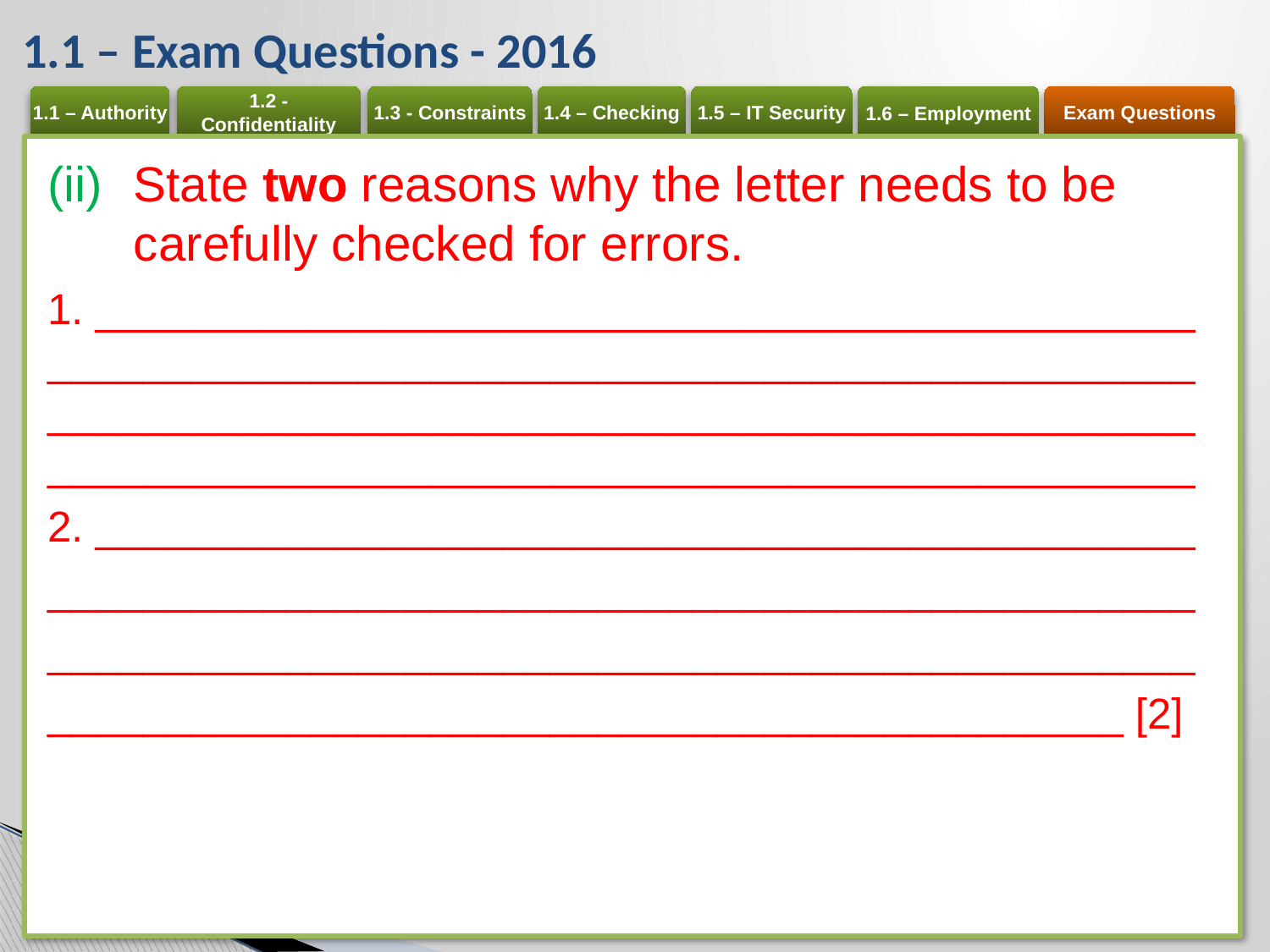

# 1.1 – Exam Questions - 2016
State two reasons why the letter needs to be carefully checked for errors.
1. ______________________________________________ ________________________________________________________________________________________________________________________________________________
2. ______________________________________________
________________________________________________
________________________________________________
_____________________________________________ [2]